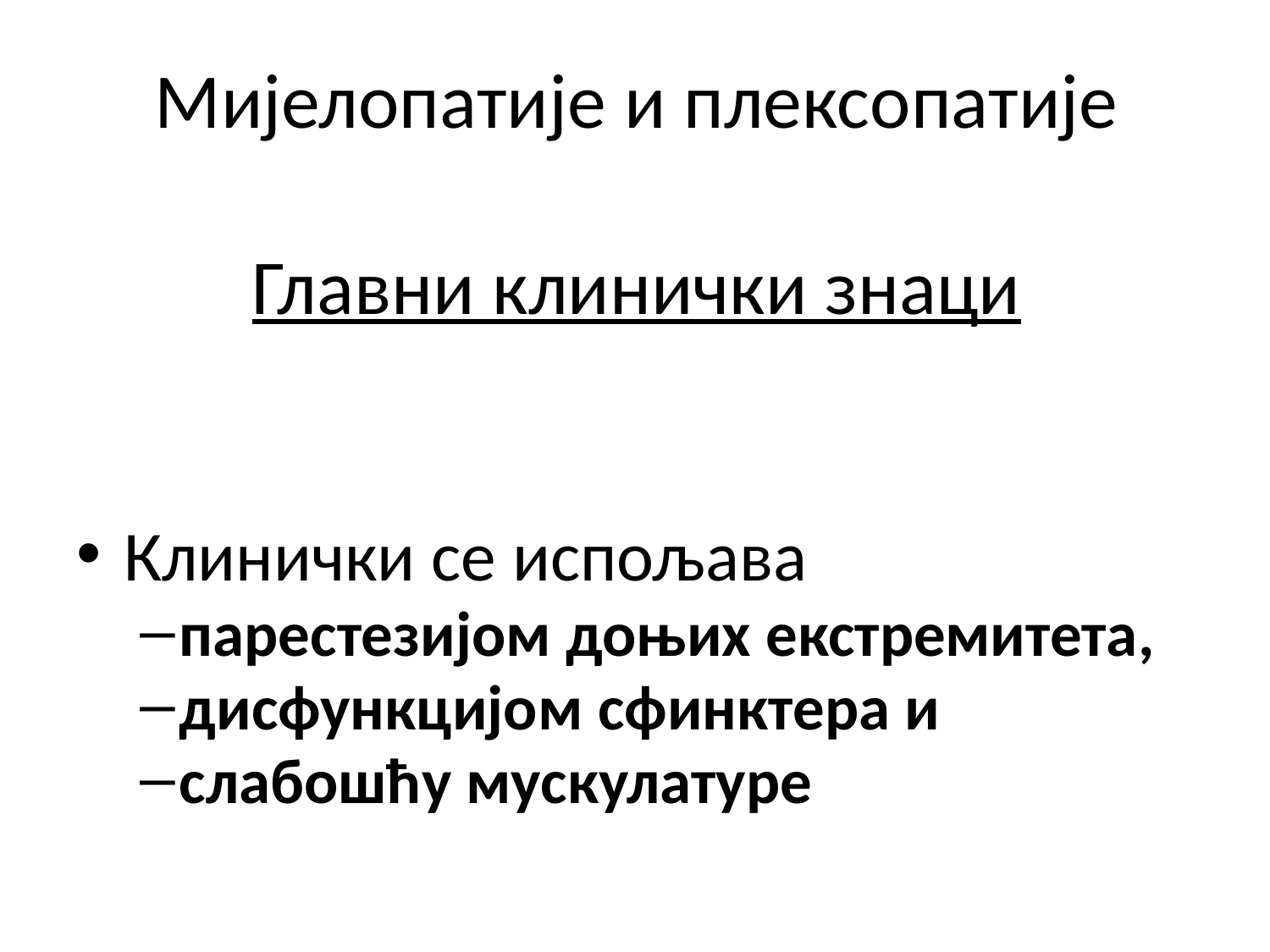

# Мијелопатије и плексопатије Главни клинички знаци

Клинички се испољава
парестезијом доњих екстремитета,
дисфункцијом сфинктера и
слабошћу мускулатуре